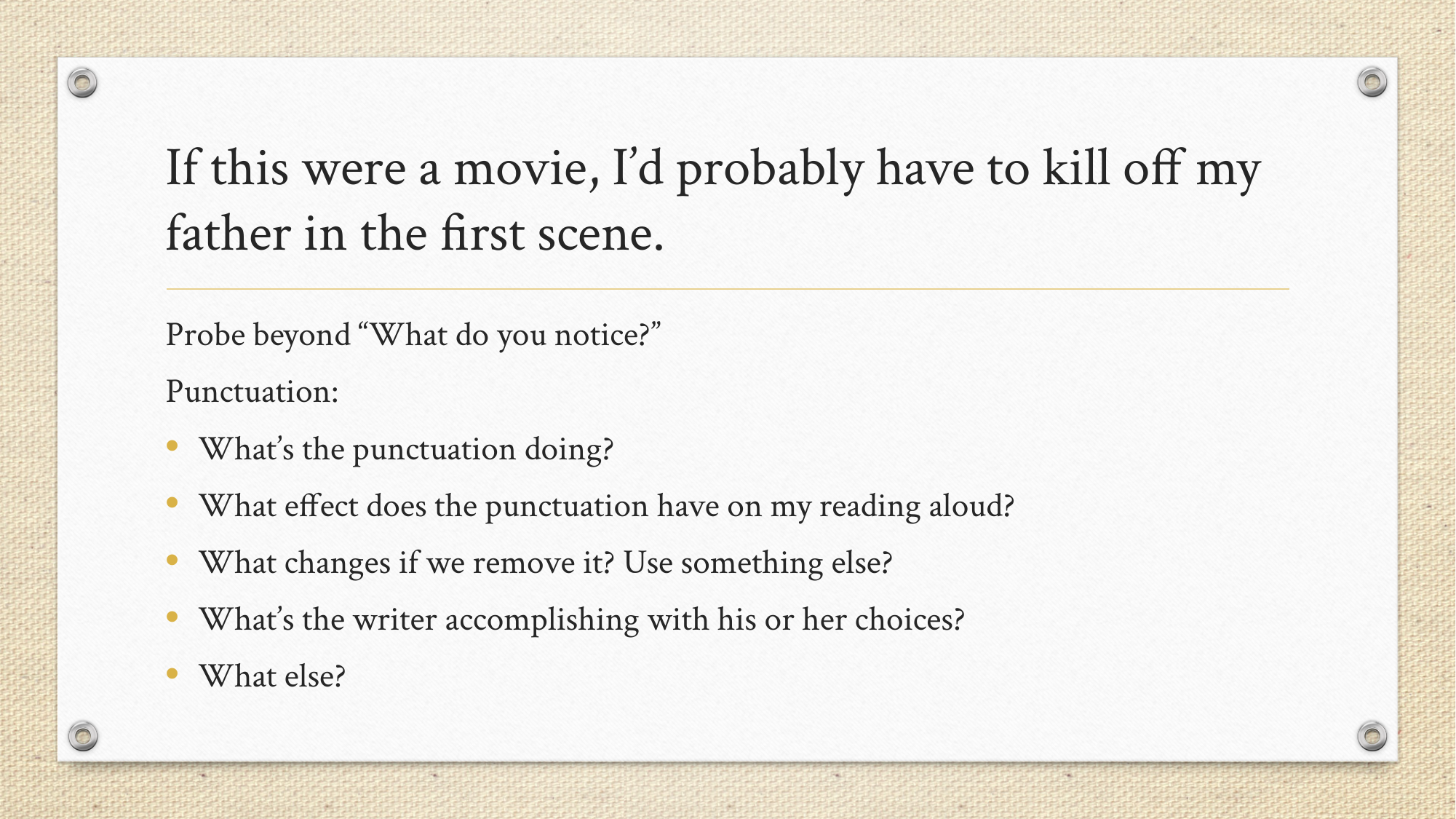

# If this were a movie, I’d probably have to kill off my father in the first scene.
Probe beyond “What do you notice?”
Punctuation:
What’s the punctuation doing?
What effect does the punctuation have on my reading aloud?
What changes if we remove it? Use something else?
What’s the writer accomplishing with his or her choices?
What else?